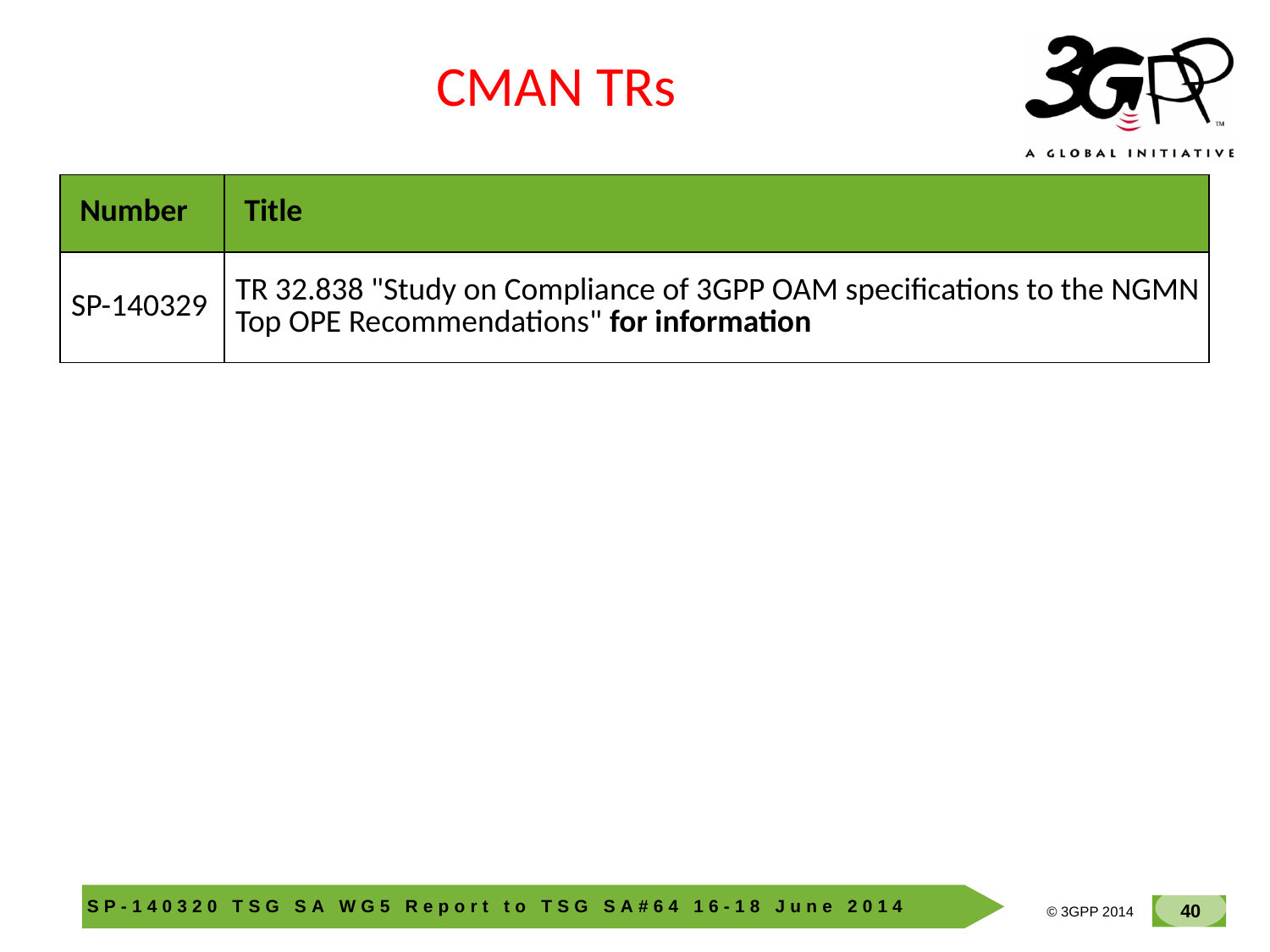

CMAN TRs
| Number | Title |
| --- | --- |
| SP-140329 | TR 32.838 "Study on Compliance of 3GPP OAM specifications to the NGMN Top OPE Recommendations" for information |